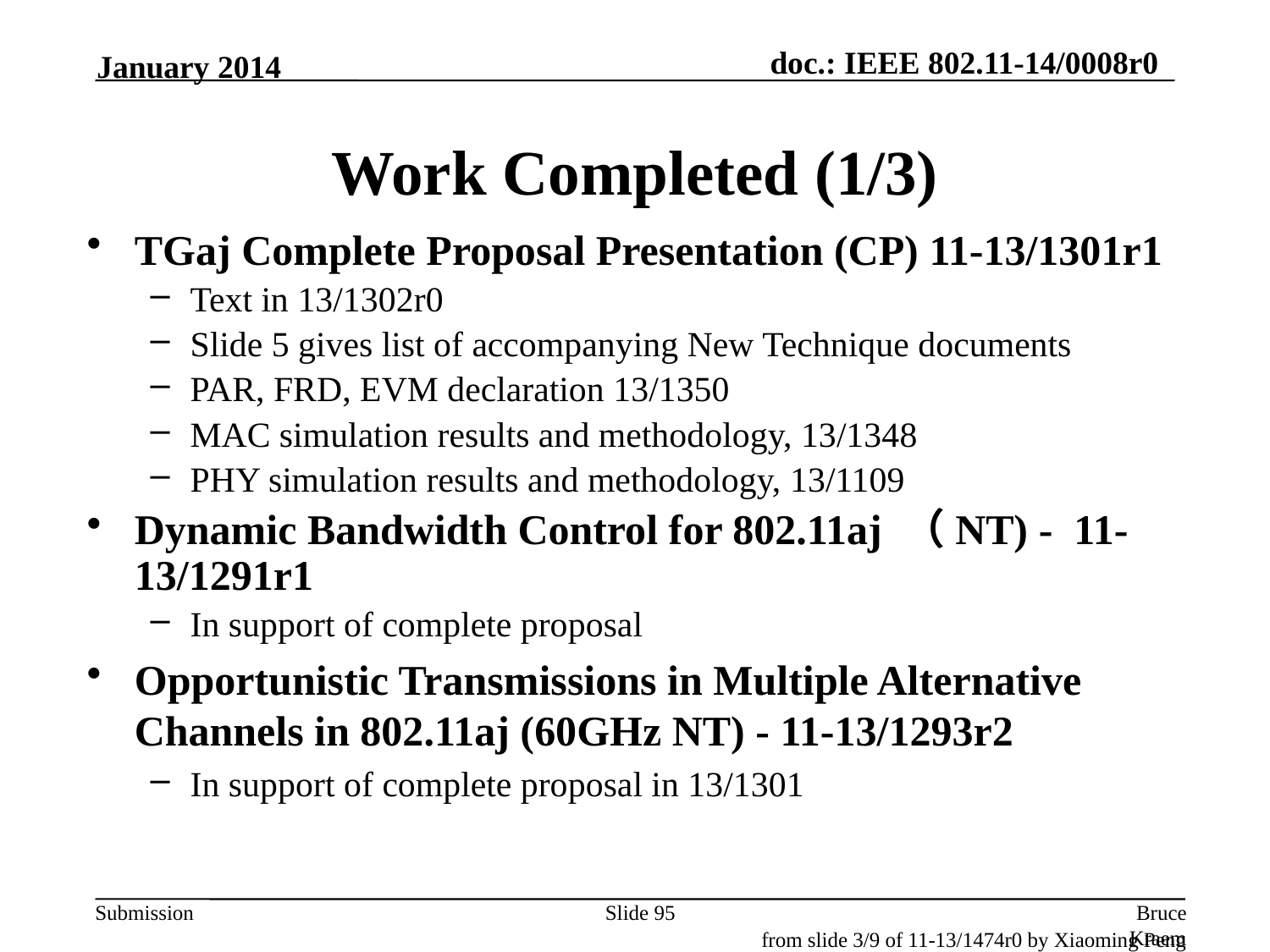

January 2014
# Work Completed (1/3)
TGaj Complete Proposal Presentation (CP) 11-13/1301r1
Text in 13/1302r0
Slide 5 gives list of accompanying New Technique documents
PAR, FRD, EVM declaration 13/1350
MAC simulation results and methodology, 13/1348
PHY simulation results and methodology, 13/1109
Dynamic Bandwidth Control for 802.11aj （NT) -  11-13/1291r1
In support of complete proposal
Opportunistic Transmissions in Multiple Alternative Channels in 802.11aj (60GHz NT) - 11-13/1293r2
In support of complete proposal in 13/1301
Slide 95
Bruce Kraemer, Marvell
from slide 3/9 of 11-13/1474r0 by Xiaoming Peng